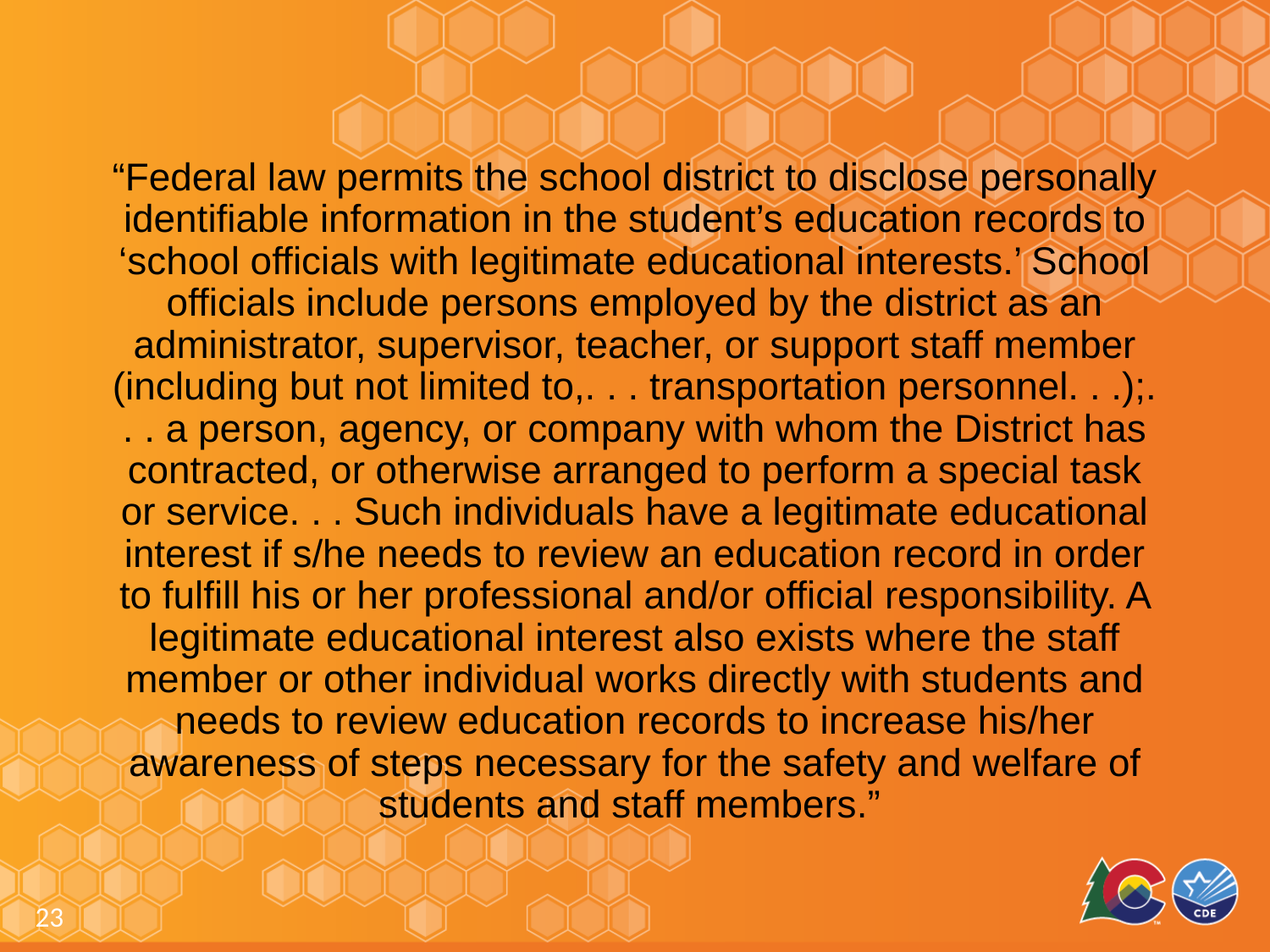

# “Federal law permits the school district to disclose personally identifiable information in the student’s education records to ‘school officials with legitimate educational interests.’ School officials include persons employed by the district as an administrator, supervisor, teacher, or support staff member (including but not limited to,. . . transportation personnel. . .);. . . a person, agency, or company with whom the District has contracted, or otherwise arranged to perform a special task or service. . . Such individuals have a legitimate educational interest if s/he needs to review an education record in order to fulfill his or her professional and/or official responsibility. A legitimate educational interest also exists where the staff member or other individual works directly with students and needs to review education records to increase his/her awareness of steps necessary for the safety and welfare of students and staff members.”
23